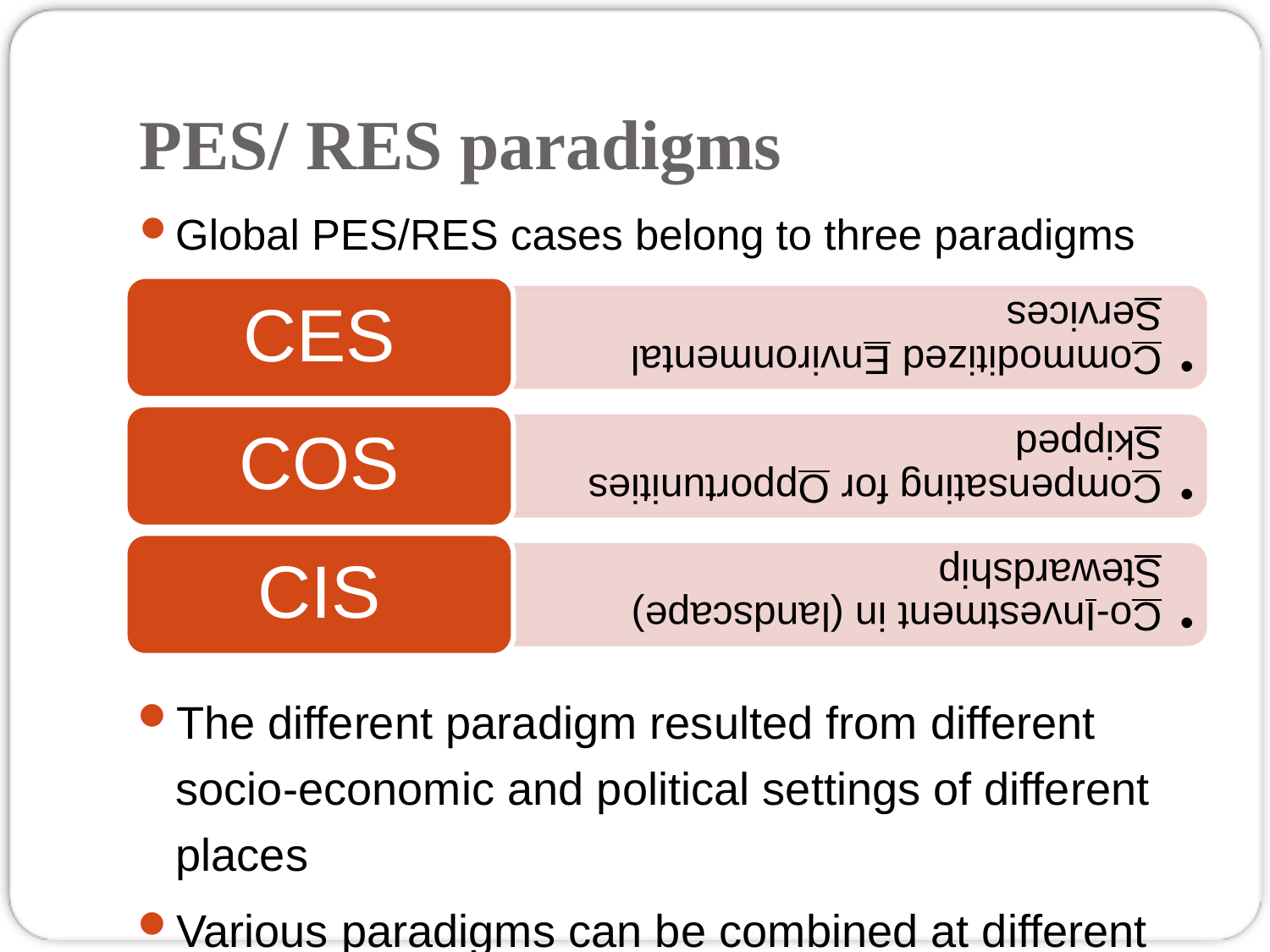

# PES/ RES paradigms
Global PES/RES cases belong to three paradigms
Commoditized Environmental Services
CES
Compensating for Opportunities Skipped
COS
Co-Investment in (landscape) Stewardship
CIS
The different paradigm resulted from different socio-economic and political settings of different places
Various paradigms can be combined at different scales in a REDD value chain that links local action to global benefits?